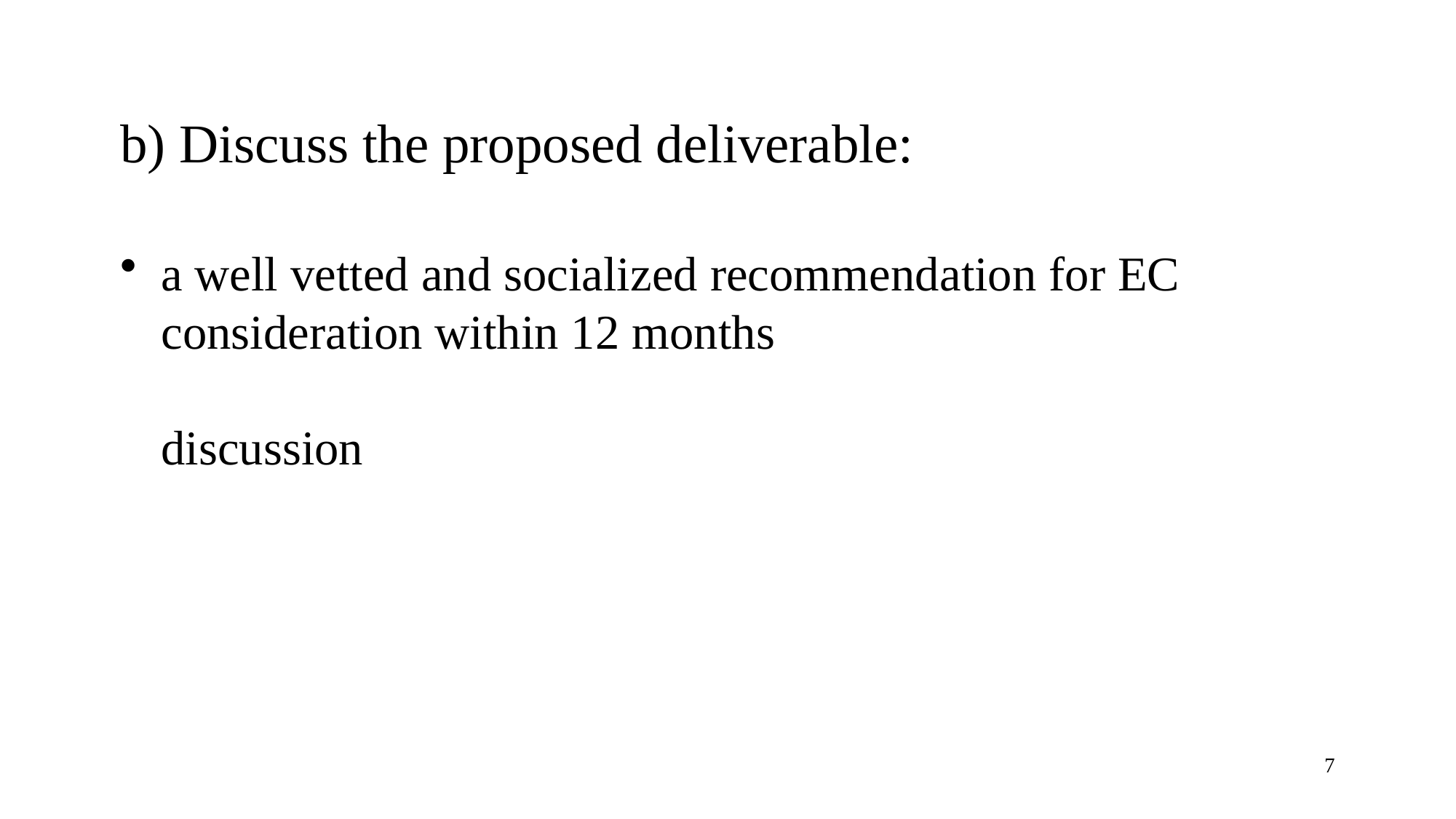

# b) Discuss the proposed deliverable:
a well vetted and socialized recommendation for EC consideration within 12 months
discussion
7